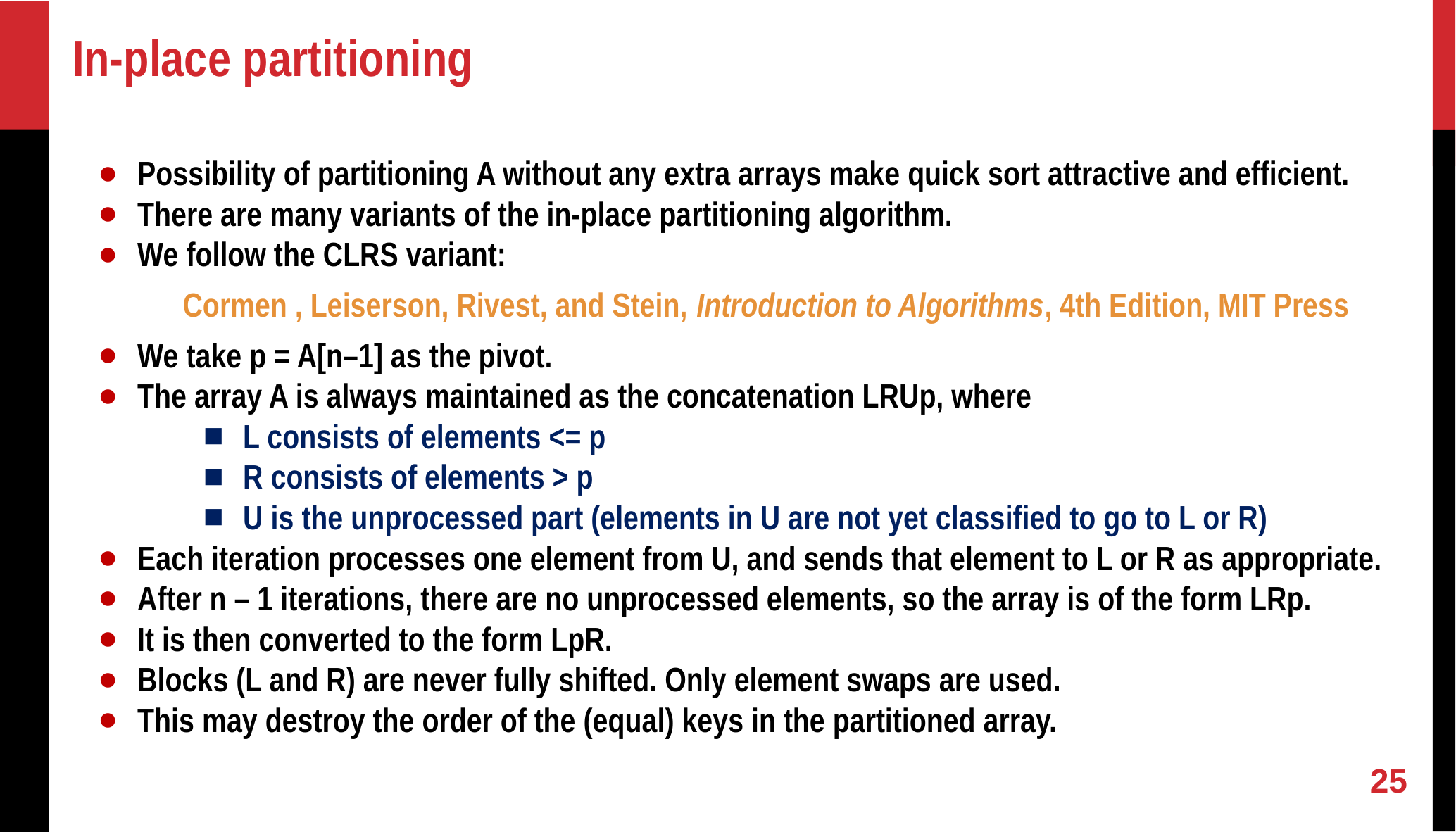

# In-place partitioning
Possibility of partitioning A without any extra arrays make quick sort attractive and efficient.
There are many variants of the in-place partitioning algorithm.
We follow the CLRS variant:
Cormen , Leiserson, Rivest, and Stein, Introduction to Algorithms, 4th Edition, MIT Press
We take p = A[n–1] as the pivot.
The array A is always maintained as the concatenation LRUp, where
L consists of elements <= p
R consists of elements > p
U is the unprocessed part (elements in U are not yet classified to go to L or R)
Each iteration processes one element from U, and sends that element to L or R as appropriate.
After n – 1 iterations, there are no unprocessed elements, so the array is of the form LRp.
It is then converted to the form LpR.
Blocks (L and R) are never fully shifted. Only element swaps are used.
This may destroy the order of the (equal) keys in the partitioned array.
25